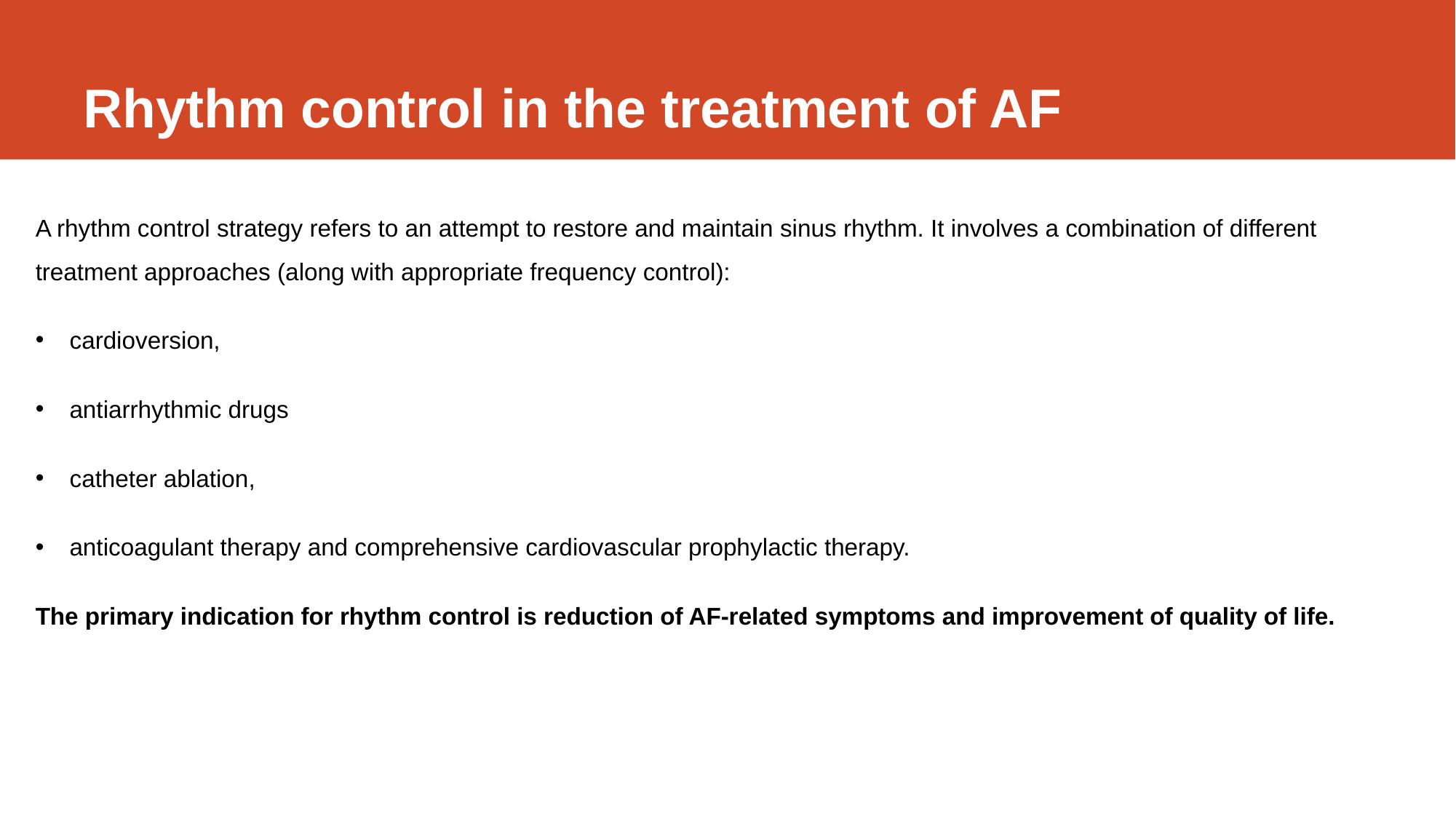

# Rhythm control in the treatment of AF
A rhythm control strategy refers to an attempt to restore and maintain sinus rhythm. It involves a combination of different treatment approaches (along with appropriate frequency control):
cardioversion,
antiarrhythmic drugs
catheter ablation,
anticoagulant therapy and comprehensive cardiovascular prophylactic therapy.
The primary indication for rhythm control is reduction of AF-related symptoms and improvement of quality of life.